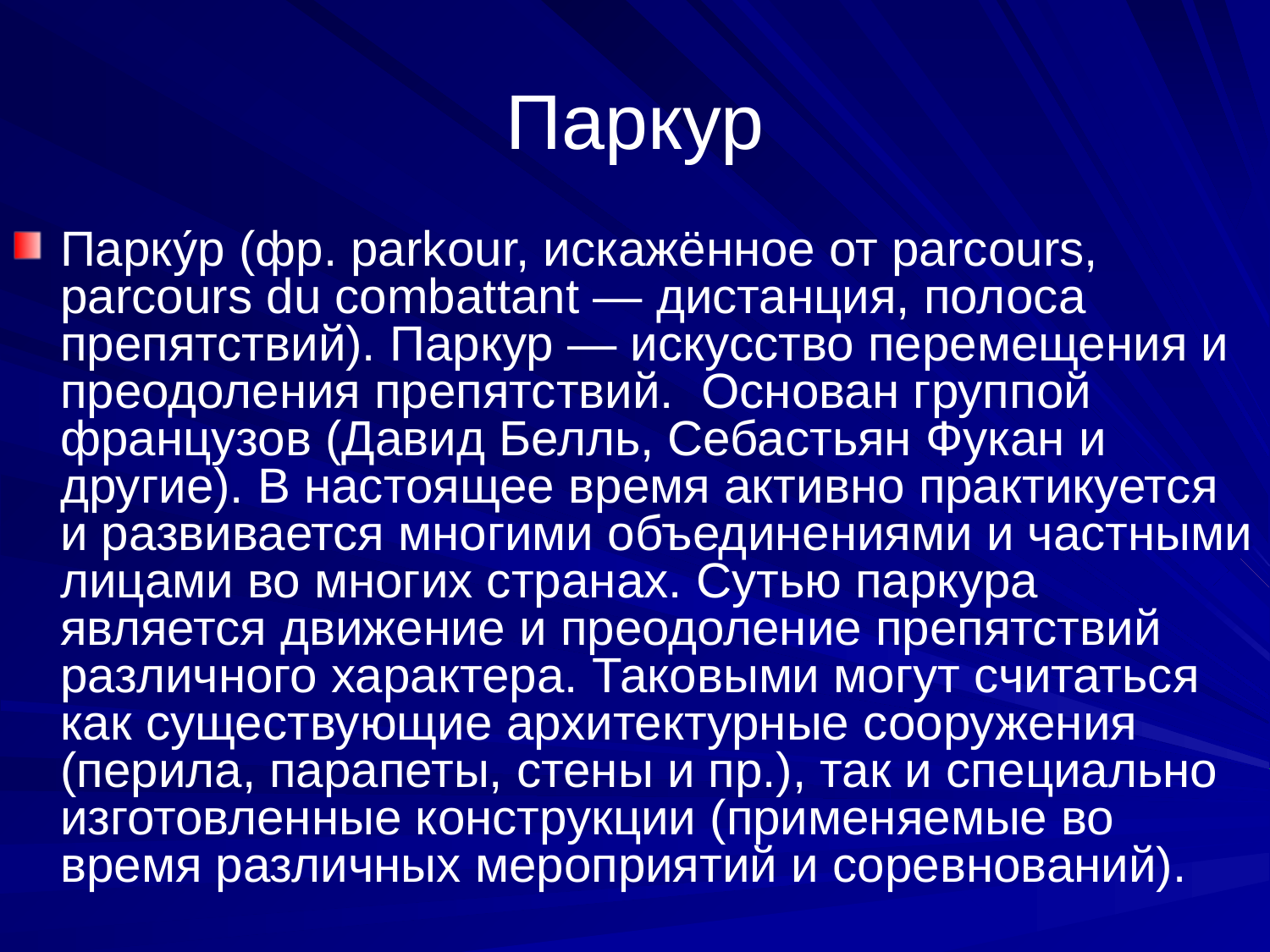

# Паркур
Парку́р (фр. parkour, искажённое от parcours, parcours du combattant — дистанция, полоса препятствий). Паркур — искусство перемещения и преодоления препятствий.  Основан группой французов (Давид Белль, Себастьян Фукан и другие). В настоящее время активно практикуется и развивается многими объединениями и частными лицами во многих странах. Сутью паркура является движение и преодоление препятствий различного характера. Таковыми могут считаться как существующие архитектурные сооружения (перила, парапеты, стены и пр.), так и специально изготовленные конструкции (применяемые во время различных мероприятий и соревнований).